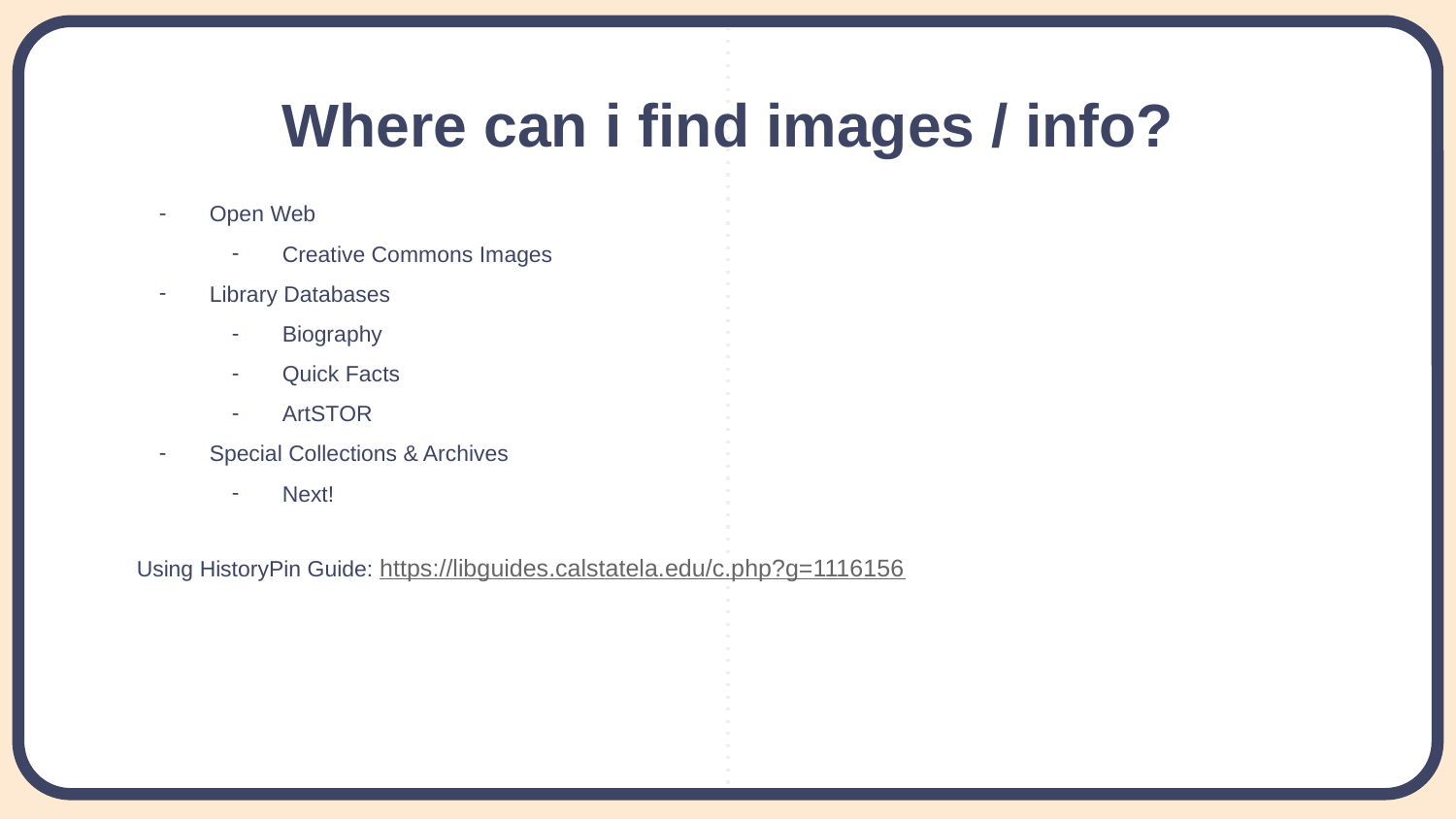

# Where can i find images / info?
Open Web
Creative Commons Images
Library Databases
Biography
Quick Facts
ArtSTOR
Special Collections & Archives
Next!
Using HistoryPin Guide: https://libguides.calstatela.edu/c.php?g=1116156